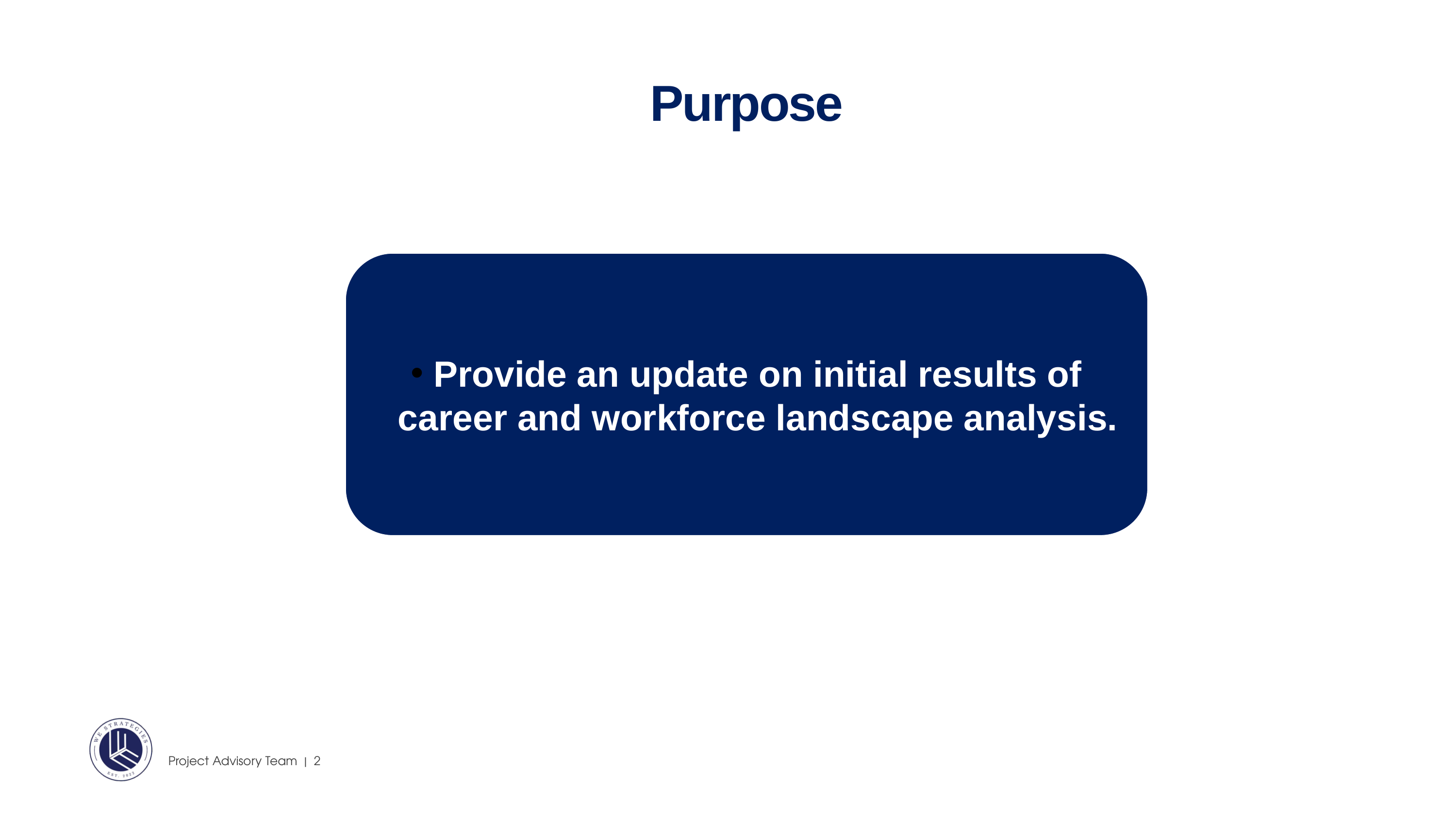

Purpose
Provide an update on initial results of career and workforce landscape analysis.